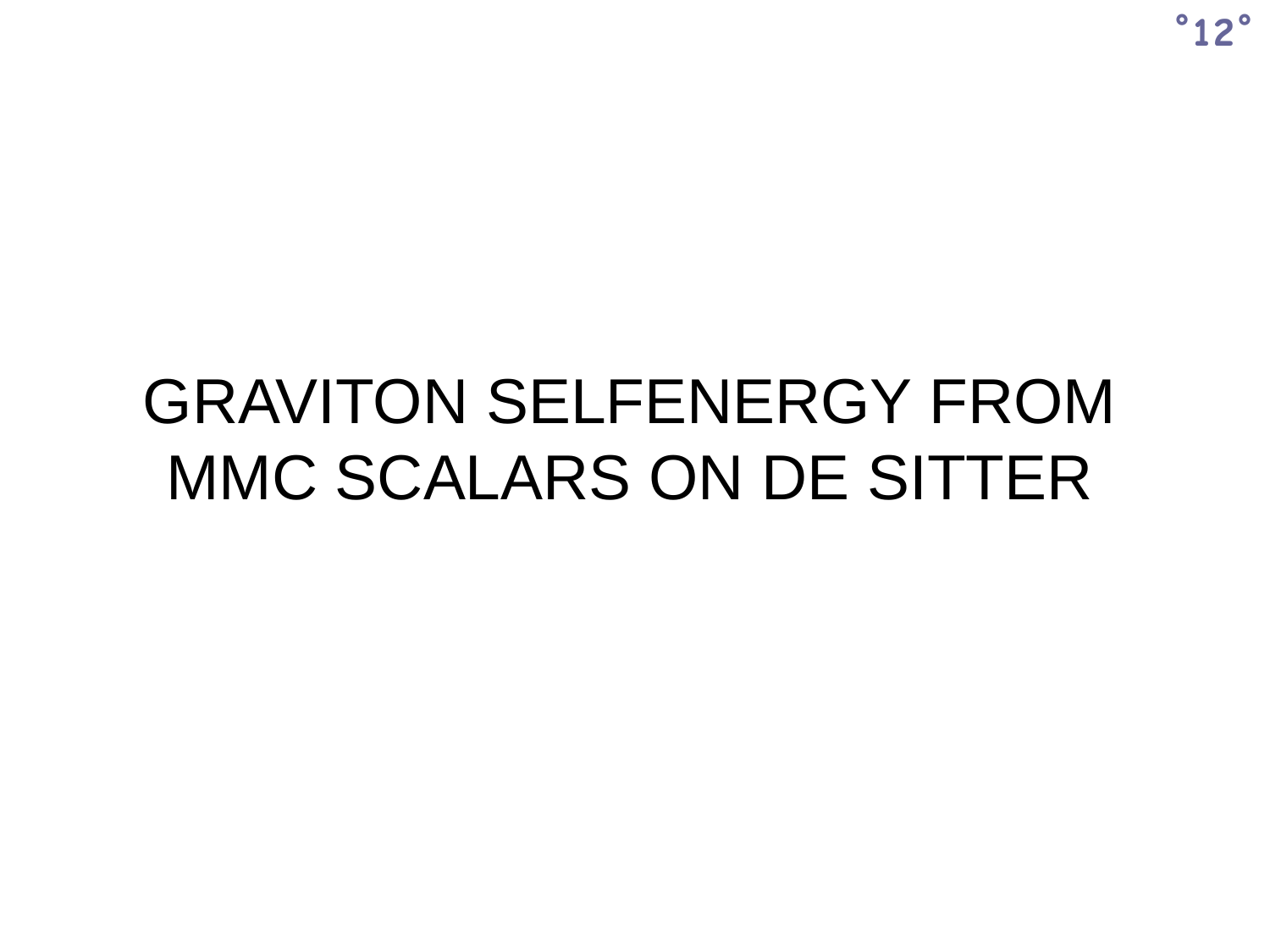

˚12˚
GRAVITON SELFENERGY FROM MMC SCALARS ON DE SITTER